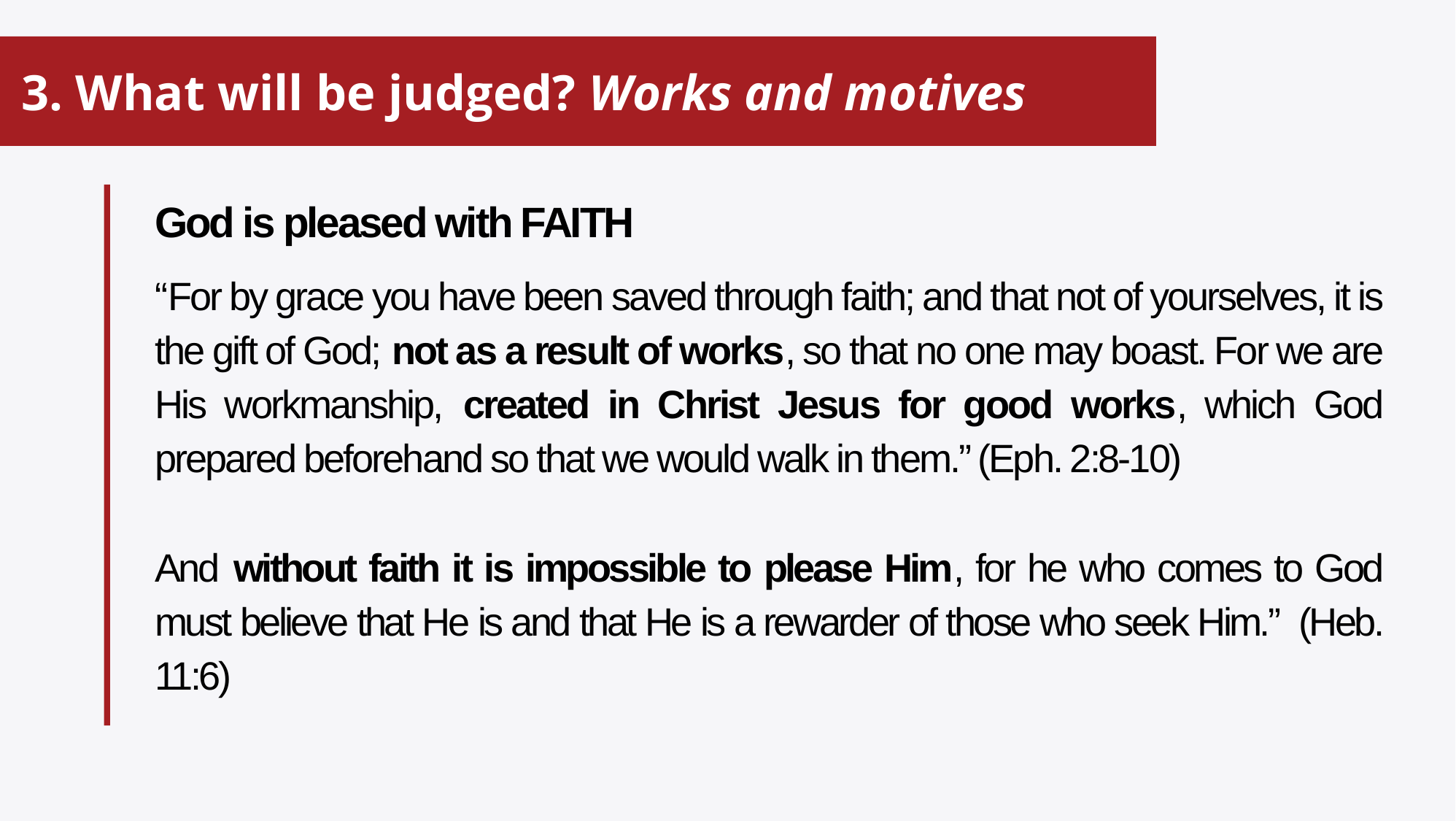

# 3. What will be judged? Works and motives
God is pleased with FAITH
“For by grace you have been saved through faith; and that not of yourselves, it is the gift of God; not as a result of works, so that no one may boast. For we are His workmanship, created in Christ Jesus for good works, which God prepared beforehand so that we would walk in them.” (Eph. 2:8-10)

And without faith it is impossible to please Him, for he who comes to God must believe that He is and that He is a rewarder of those who seek Him.”  (Heb. 11:6)